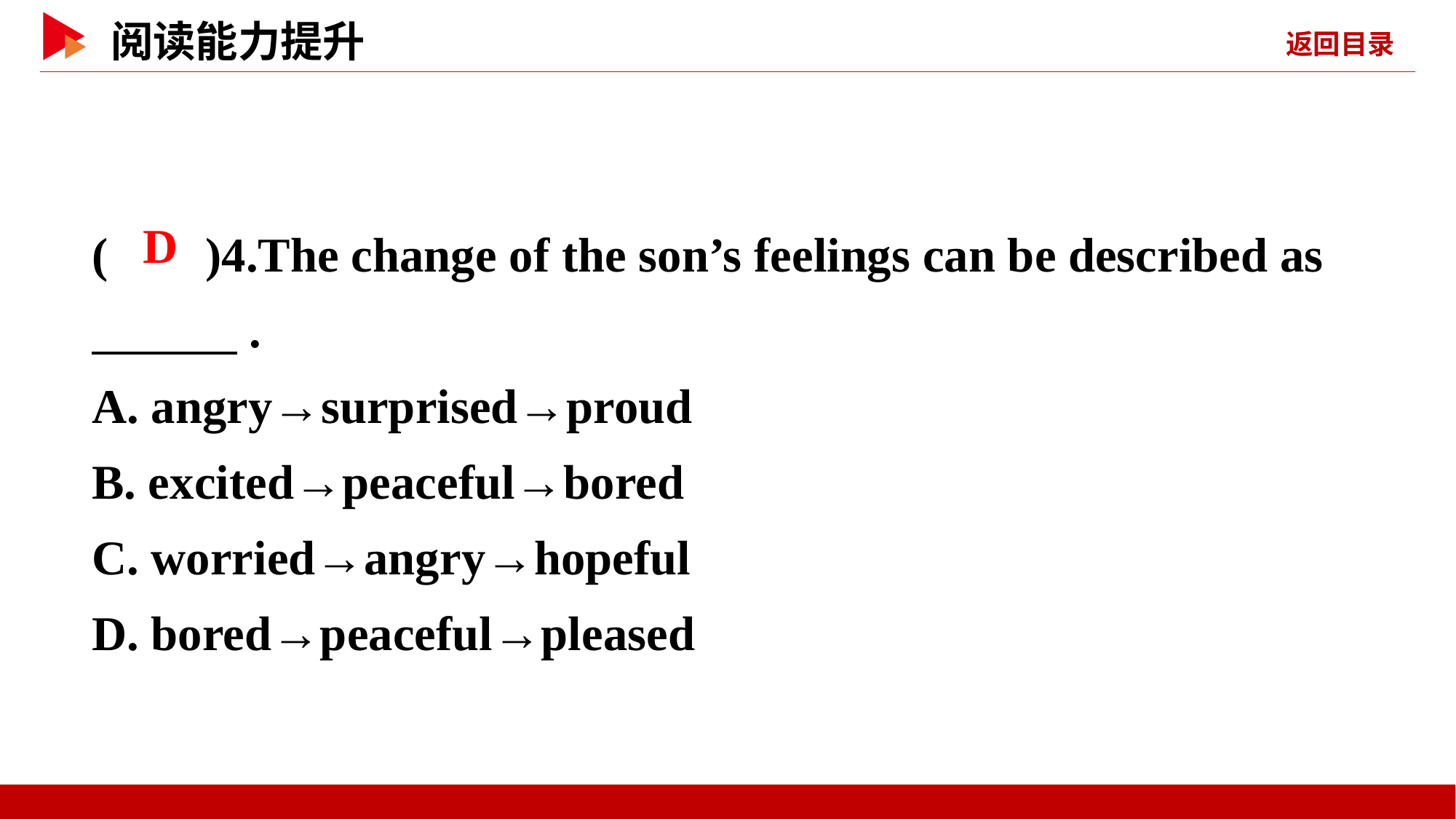

(        )4.The change of the son’s feelings can be described as 　　　.
A. angry→surprised→proud
B. excited→peaceful→bored
C. worried→angry→hopeful
D. bored→peaceful→pleased
   D